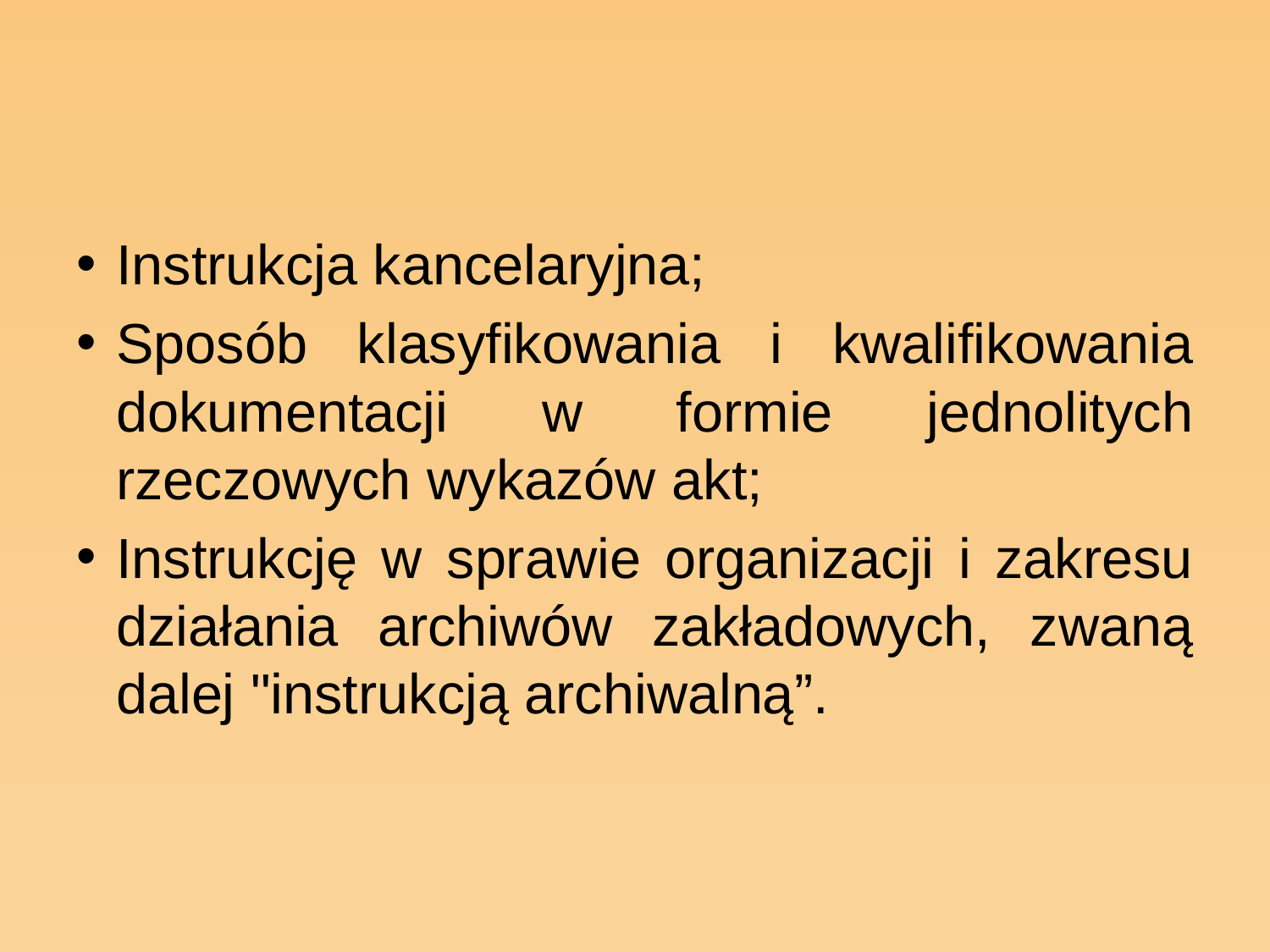

#
Instrukcja kancelaryjna;
Sposób klasyfikowania i kwalifikowania dokumentacji w formie jednolitych rzeczowych wykazów akt;
Instrukcję w sprawie organizacji i zakresu działania archiwów zakładowych, zwaną dalej "instrukcją archiwalną”.